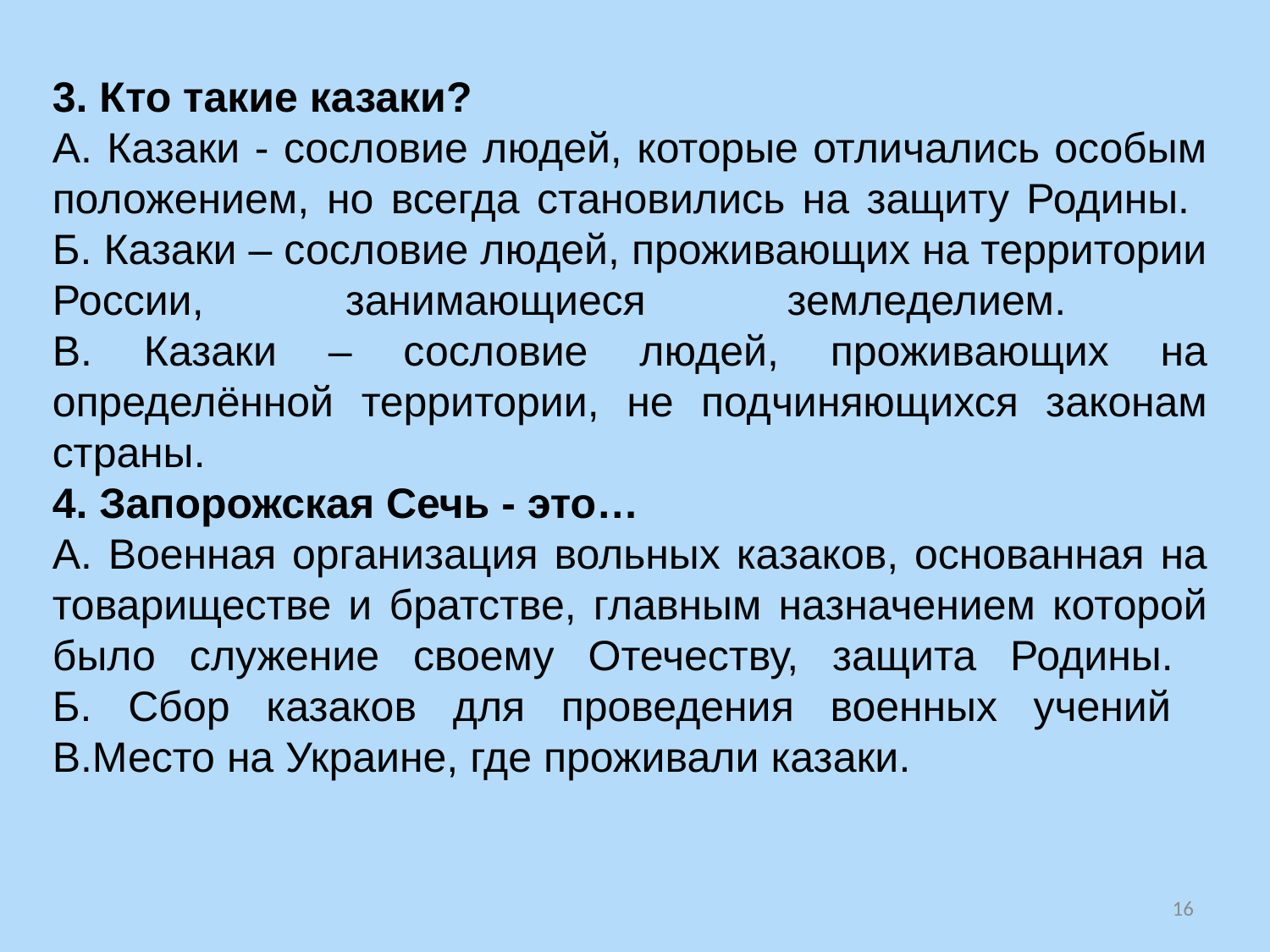

3. Кто такие казаки?
А. Казаки - сословие людей, которые отличались особым положением, но всегда становились на защиту Родины.
Б. Казаки – сословие людей, проживающих на территории России, занимающиеся земледелием.
В. Казаки – сословие людей, проживающих на определённой территории, не подчиняющихся законам страны.
4. Запорожская Сечь - это…
А. Военная организация вольных казаков, основанная на товариществе и братстве, главным назначением которой было служение своему Отечеству, защита Родины.
Б. Сбор казаков для проведения военных учений
В.Место на Украине, где проживали казаки.
16